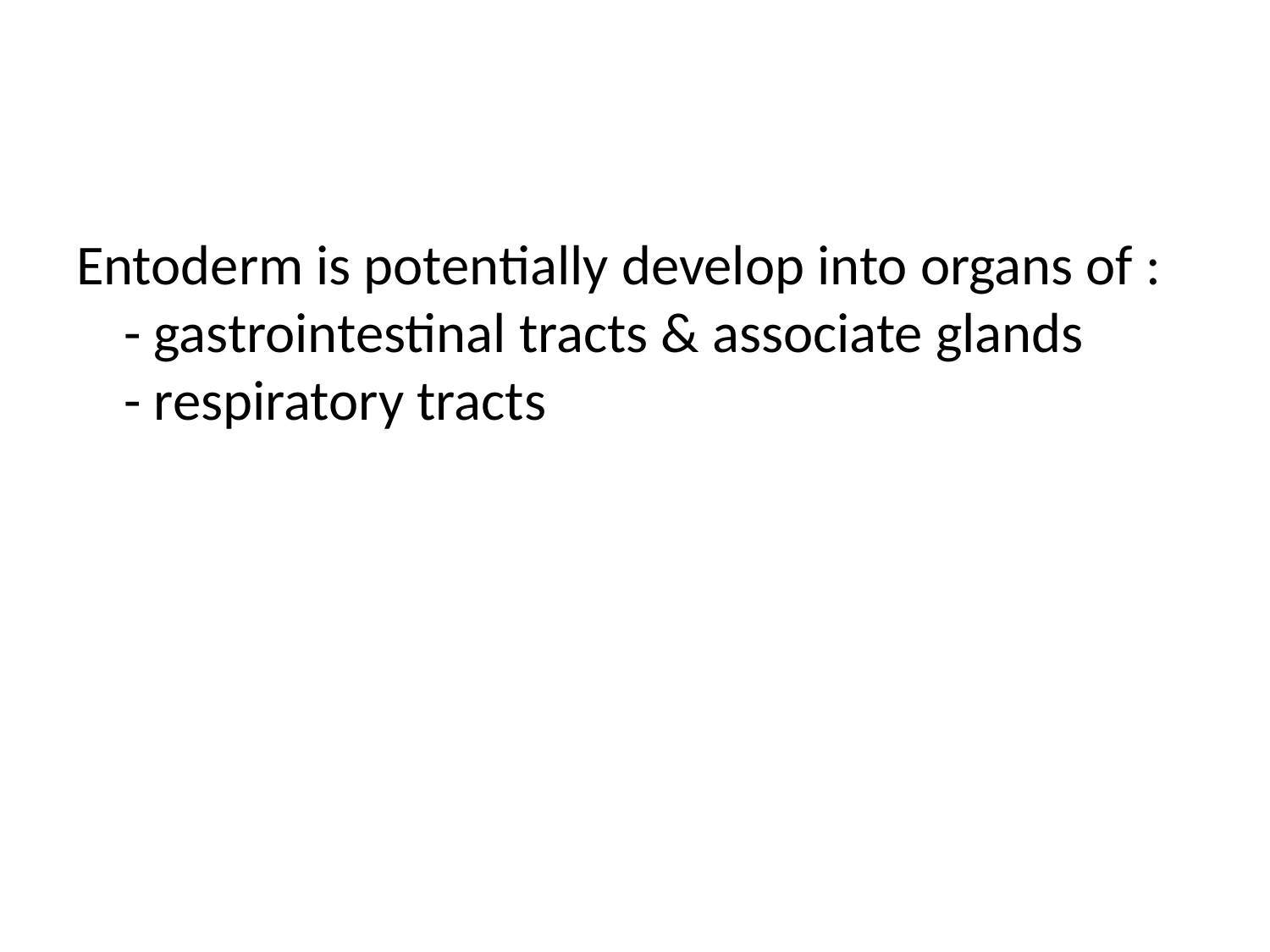

#
Entoderm is potentially develop into organs of :
- gastrointestinal tracts & associate glands
- respiratory tracts